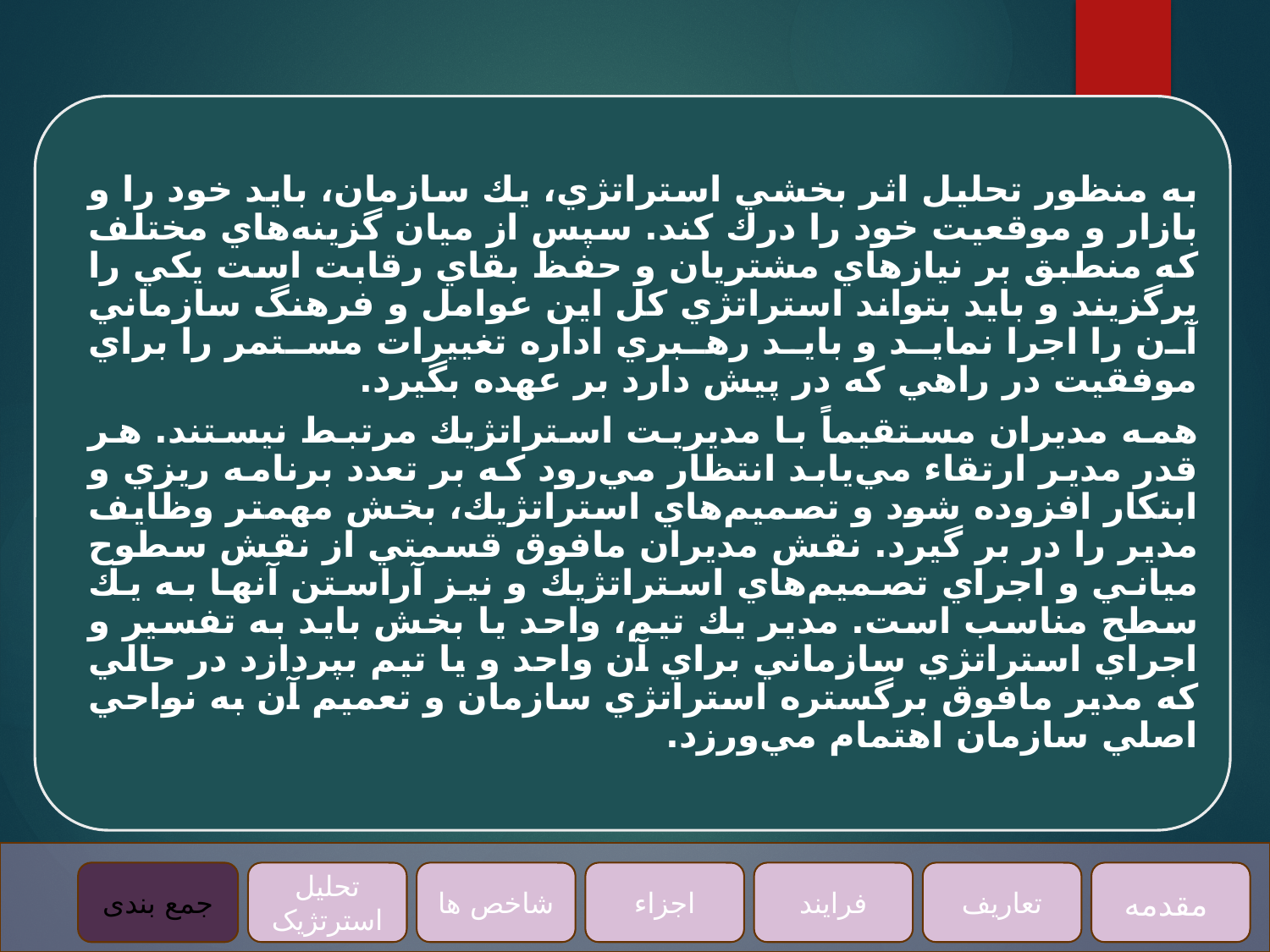

به منظور تحليل اثر بخشي استراتژي، يك سازمان، بايد خود را و بازار و موقعيت خود را درك كند. سپس از ميان گزينه‌هاي مختلف كه منطبق بر نيازهاي مشتريان و حفظ بقاي رقابت است يكي را برگزيند و بايد بتواند استراتژي كل اين عوامل و فرهنگ سازماني آن را اجرا نمايد و بايد رهبري اداره تغييرات مستمر را براي موفقيت در راهي كه در پيش دارد بر عهده بگيرد.
همه مديران مستقيماً با مديريت استراتژيك مرتبط نيستند. هر قدر مدير ارتقاء مي‌يابد انتظار مي‌رود كه بر تعدد برنامه ريزي و ابتكار افزوده شود و تصميم‌هاي استراتژيك، بخش مهمتر وظايف مدير را در بر گيرد. نقش مديران مافوق قسمتي از نقش سطوح مياني و اجراي تصميم‌هاي استراتژيك و نيز آراستن آنها به يك سطح مناسب است. مدير يك تيم، واحد يا بخش بايد به تفسير و اجراي استراتژي سازماني براي آن واحد و يا تيم بپردازد در حالي كه مدير مافوق برگستره استراتژي سازمان و تعميم آن به نواحي اصلي سازمان اهتمام مي‌ورزد.

جمع بندی
تحلیل استرتژیک
اجزاء
تعاریف

مقدمه
شاخص ها
فرایند